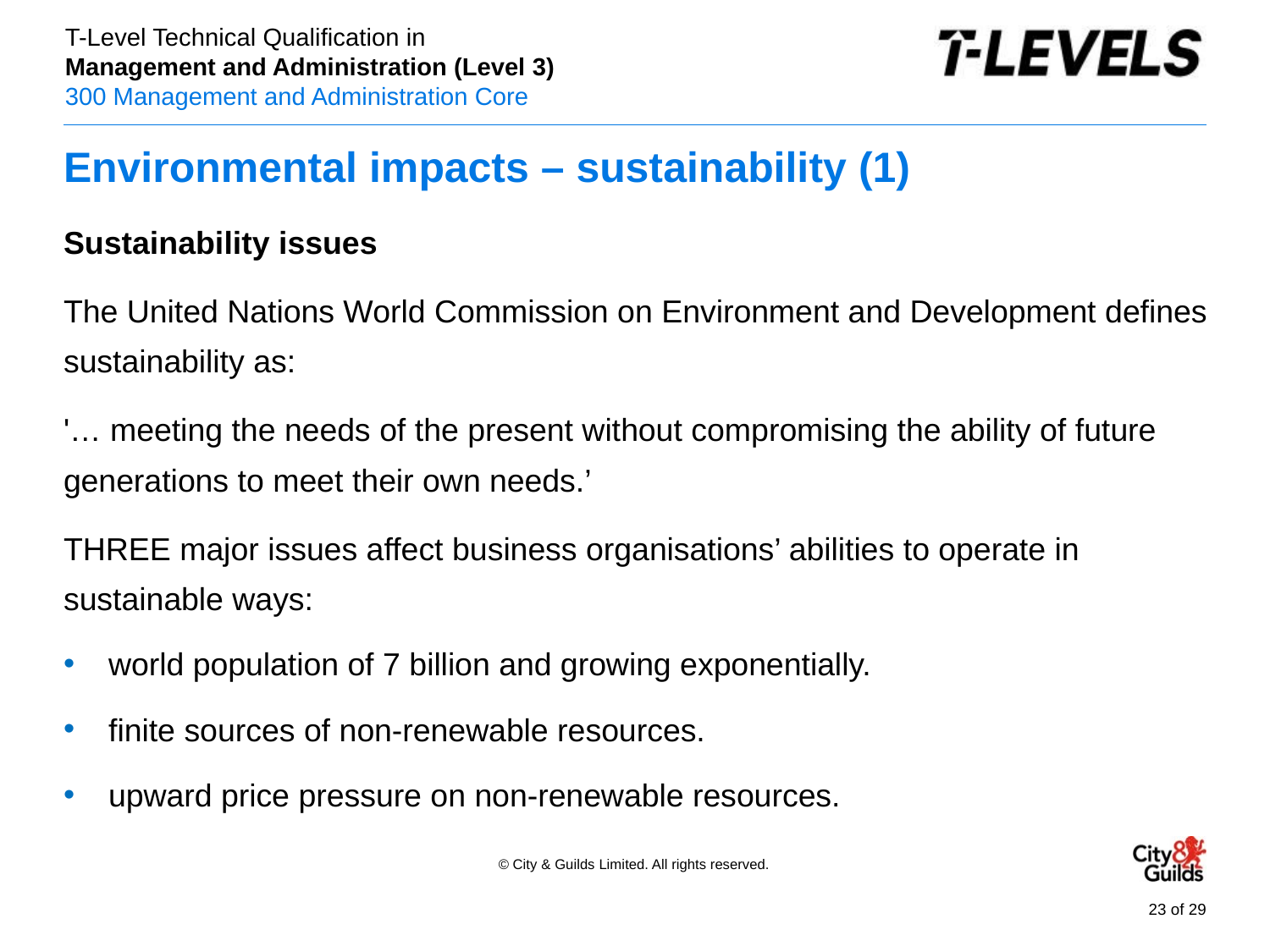

# Environmental impacts – sustainability (1)
Sustainability issues
The United Nations World Commission on Environment and Development defines sustainability as:
'… meeting the needs of the present without compromising the ability of future generations to meet their own needs.’
THREE major issues affect business organisations’ abilities to operate in sustainable ways:
world population of 7 billion and growing exponentially.
finite sources of non-renewable resources.
upward price pressure on non-renewable resources.